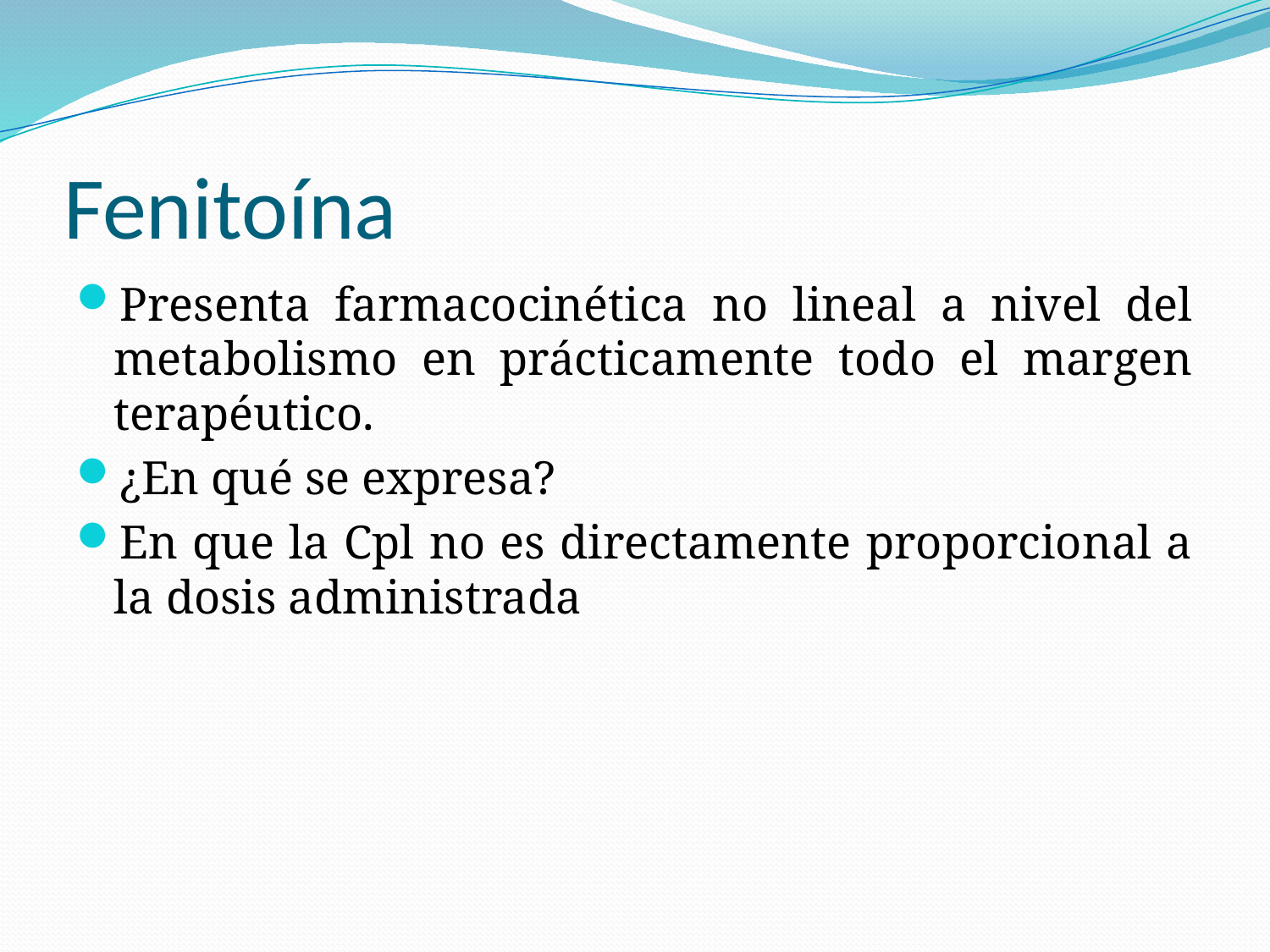

# Fenitoína
Presenta farmacocinética no lineal a nivel del metabolismo en prácticamente todo el margen terapéutico.
¿En qué se expresa?
En que la Cpl no es directamente proporcional a la dosis administrada